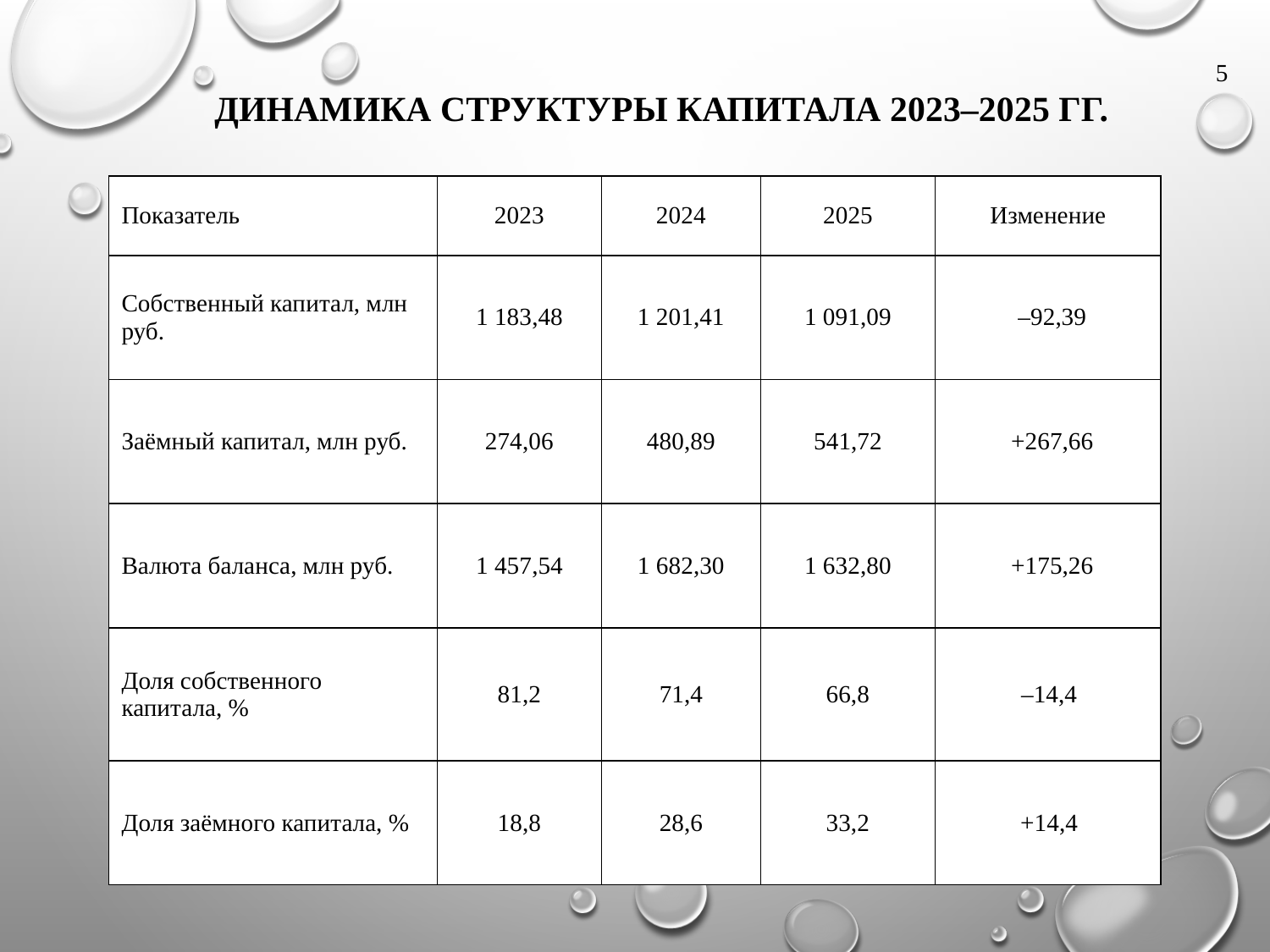

# Динамика структуры капитала 2023–2025 гг.
5
| Показатель | 2023 | 2024 | 2025 | Изменение |
| --- | --- | --- | --- | --- |
| Собственный капитал, млн руб. | 1 183,48 | 1 201,41 | 1 091,09 | –92,39 |
| Заёмный капитал, млн руб. | 274,06 | 480,89 | 541,72 | +267,66 |
| Валюта баланса, млн руб. | 1 457,54 | 1 682,30 | 1 632,80 | +175,26 |
| Доля собственного капитала, % | 81,2 | 71,4 | 66,8 | –14,4 |
| Доля заёмного капитала, % | 18,8 | 28,6 | 33,2 | +14,4 |